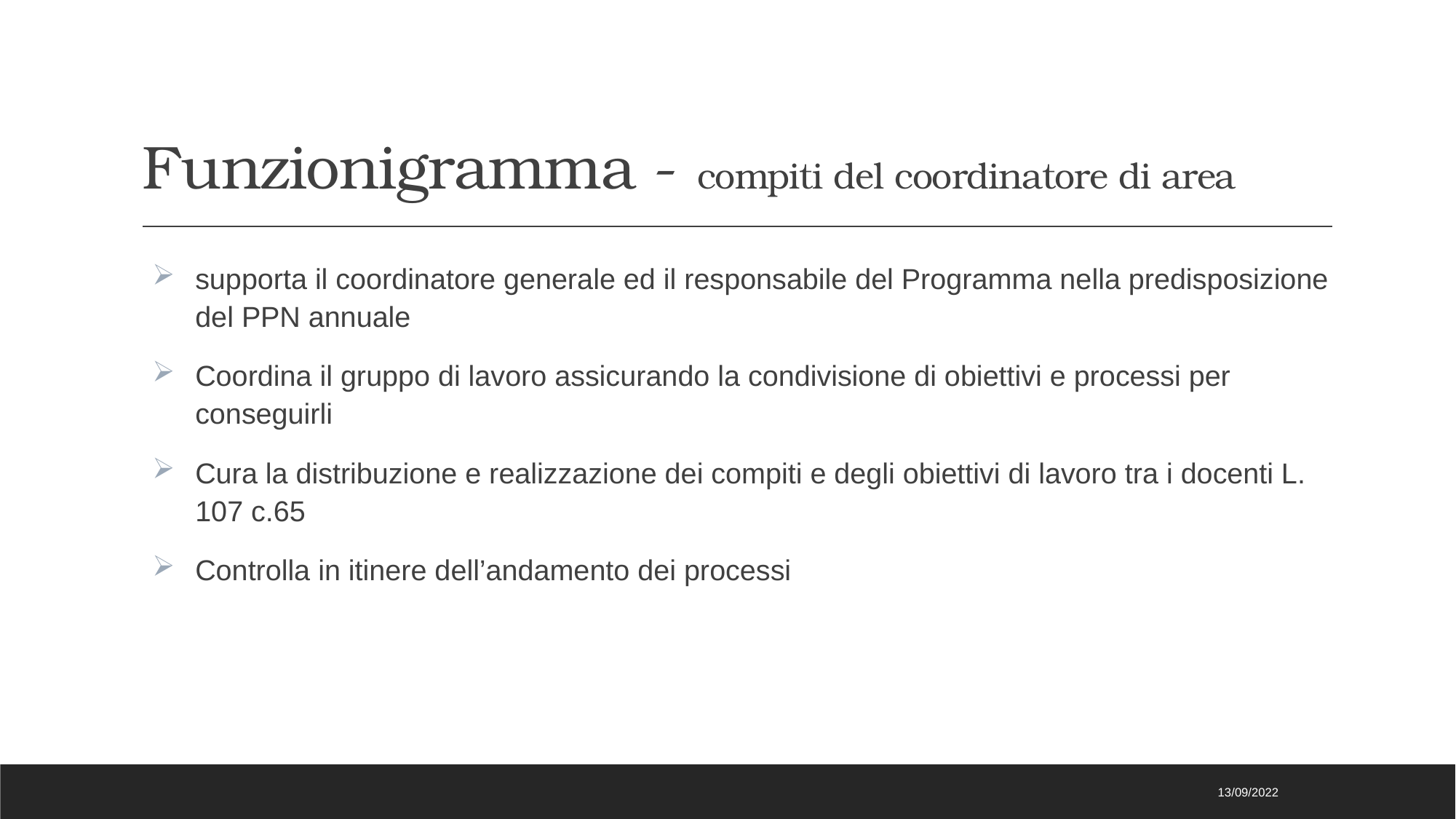

# Funzionigramma - compiti del coordinatore di area
supporta il coordinatore generale ed il responsabile del Programma nella predisposizione del PPN annuale
Coordina il gruppo di lavoro assicurando la condivisione di obiettivi e processi per conseguirli
Cura la distribuzione e realizzazione dei compiti e degli obiettivi di lavoro tra i docenti L. 107 c.65
Controlla in itinere dell’andamento dei processi

13/09/2022